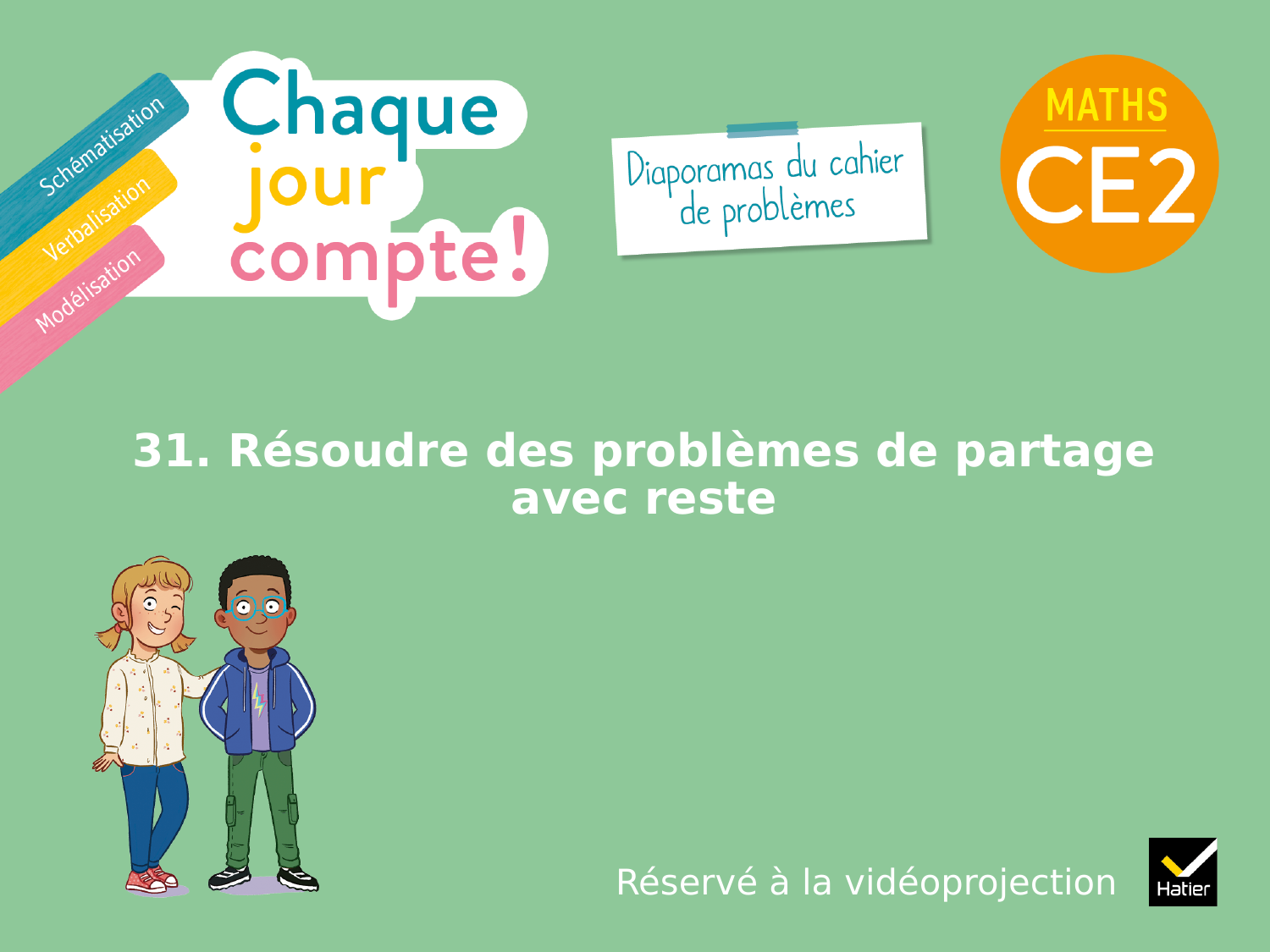

# 31. Résoudre des problèmes de partage avec reste